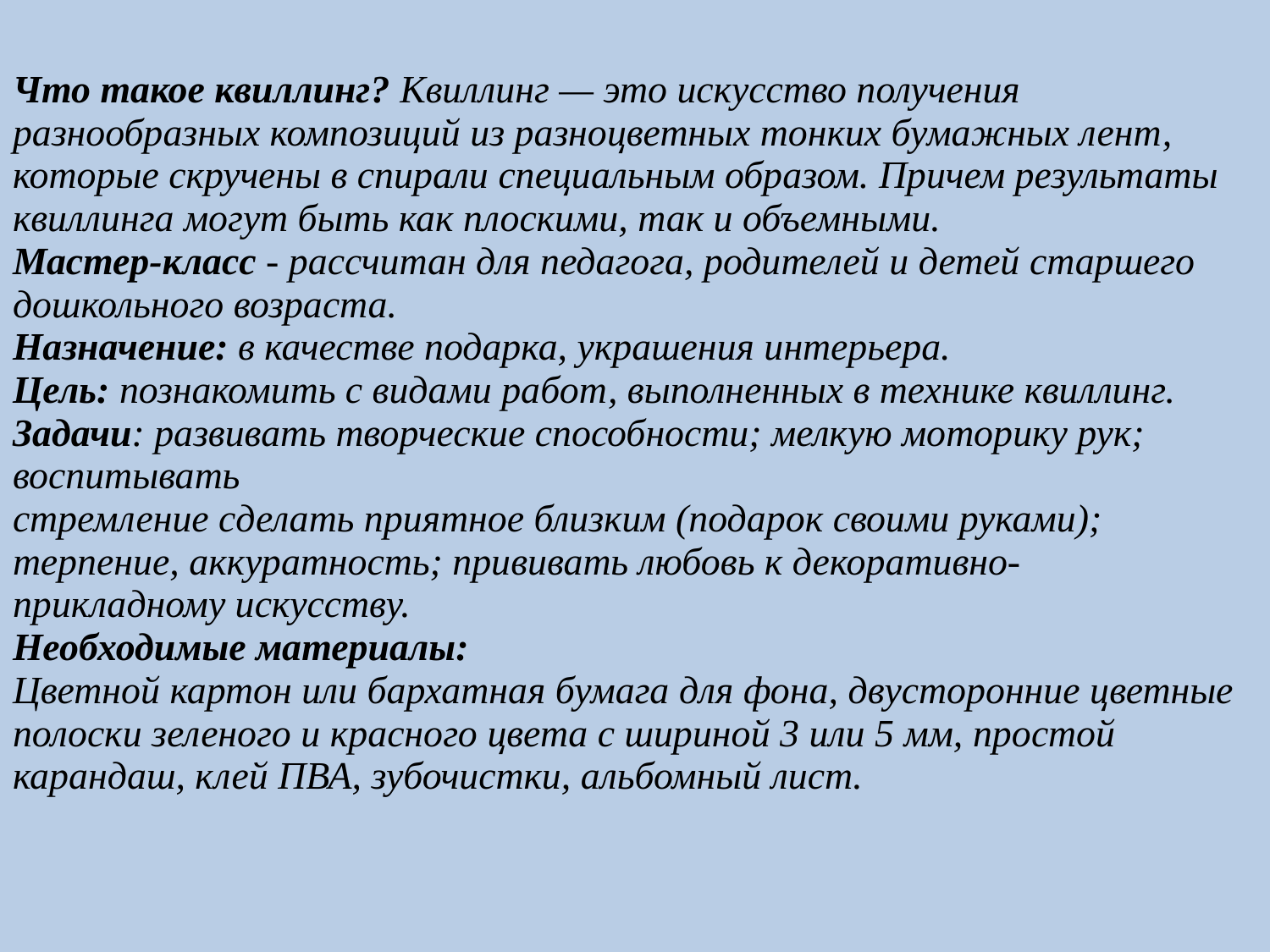

# Что такое квиллинг? Квиллинг — это искусство получения разнообразных композиций из разноцветных тонких бумажных лент, которые скручены в спирали специальным образом. Причем результаты квиллинга могут быть как плоскими, так и объемными. Мастер-класс - рассчитан для педагога, родителей и детей старшего дошкольного возраста. Назначение: в качестве подарка, украшения интерьера. Цель: познакомить с видами работ, выполненных в технике квиллинг. Задачи: развивать творческие способности; мелкую моторику рук; воспитывать стремление сделать приятное близким (подарок своими руками); терпение, аккуратность; прививать любовь к декоративно- прикладному искусству. Необходимые материалы: Цветной картон или бархатная бумага для фона, двусторонние цветные полоски зеленого и красного цвета с шириной 3 или 5 мм, простой карандаш, клей ПВА, зубочистки, альбомный лист.